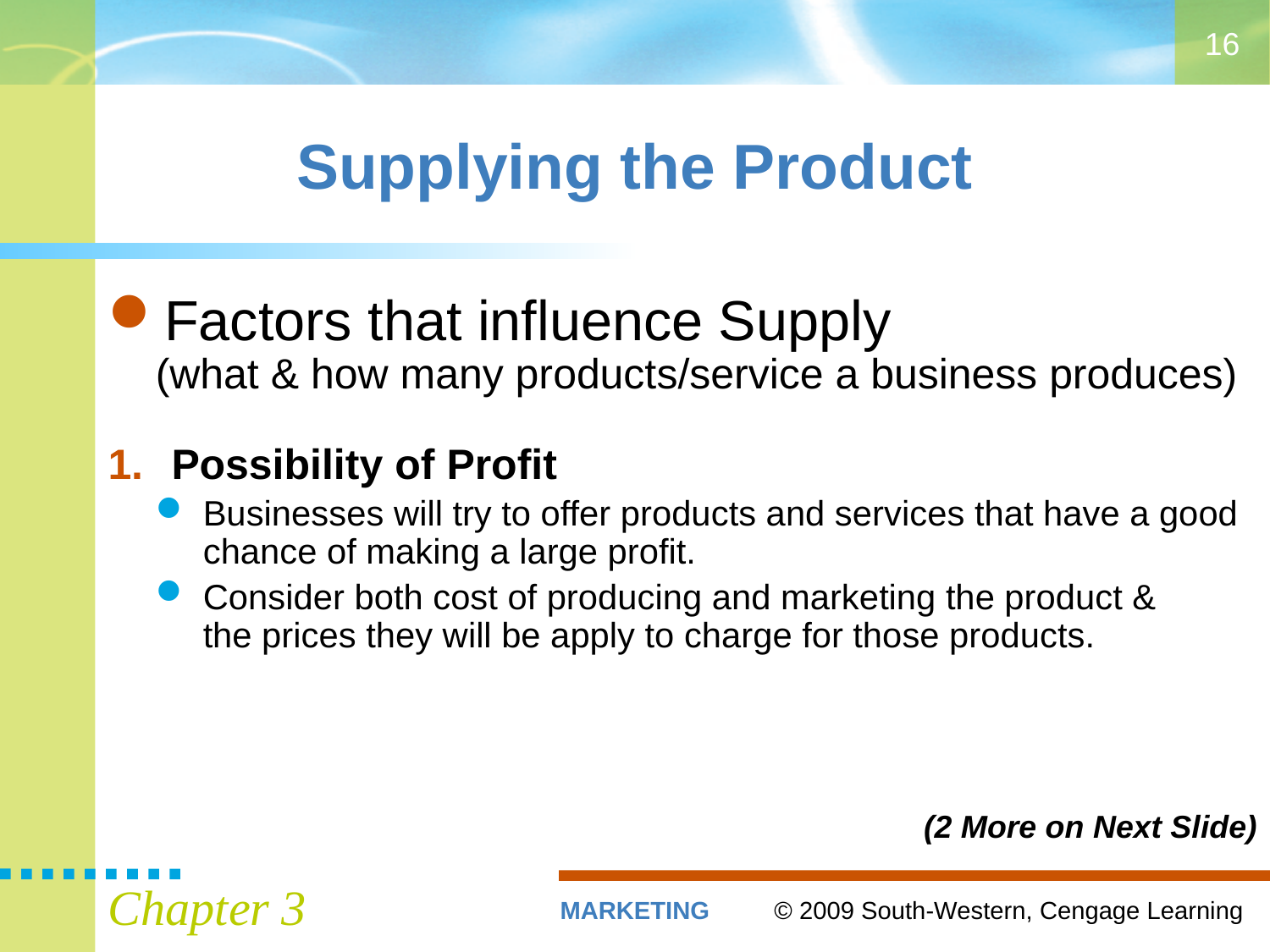

16
# Supplying the Product
Factors that influence Supply
(what & how many products/service a business produces)

Possibility of Profit
Businesses will try to offer products and services that have a good chance of making a large profit.
Consider both cost of producing and marketing the product &
the prices they will be apply to charge for those products.

(2 More on Next Slide)
Chapter 3